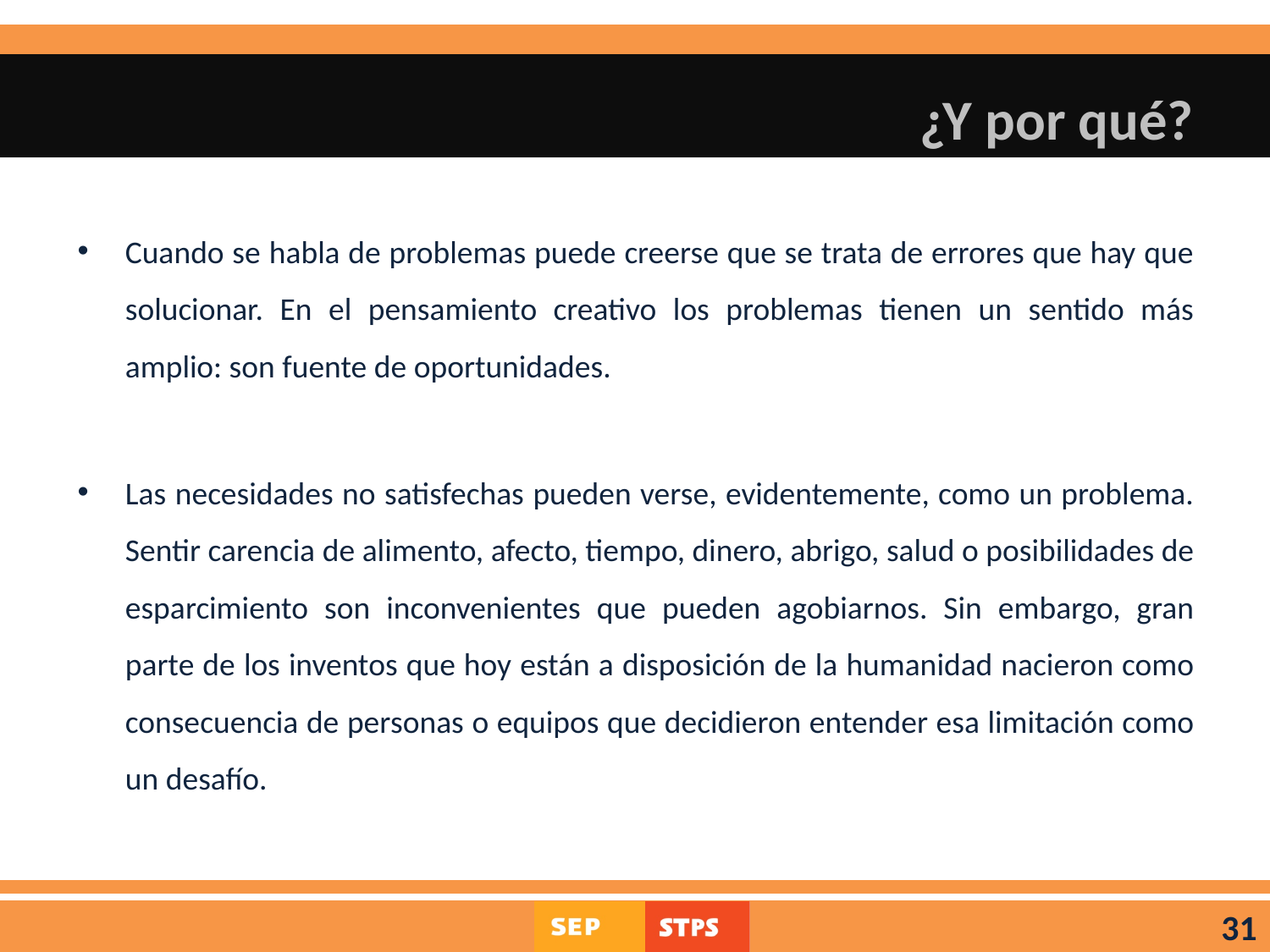

# ¿Y por qué?
Cuando se habla de problemas puede creerse que se trata de errores que hay que solucionar. En el pensamiento creativo los problemas tienen un sentido más amplio: son fuente de oportunidades.

Las necesidades no satisfechas pueden verse, evidentemente, como un problema. Sentir carencia de alimento, afecto, tiempo, dinero, abrigo, salud o posibilidades de esparcimiento son inconvenientes que pueden agobiarnos. Sin embargo, gran parte de los inventos que hoy están a disposición de la humanidad nacieron como consecuencia de personas o equipos que decidieron entender esa limitación como un desafío.

31